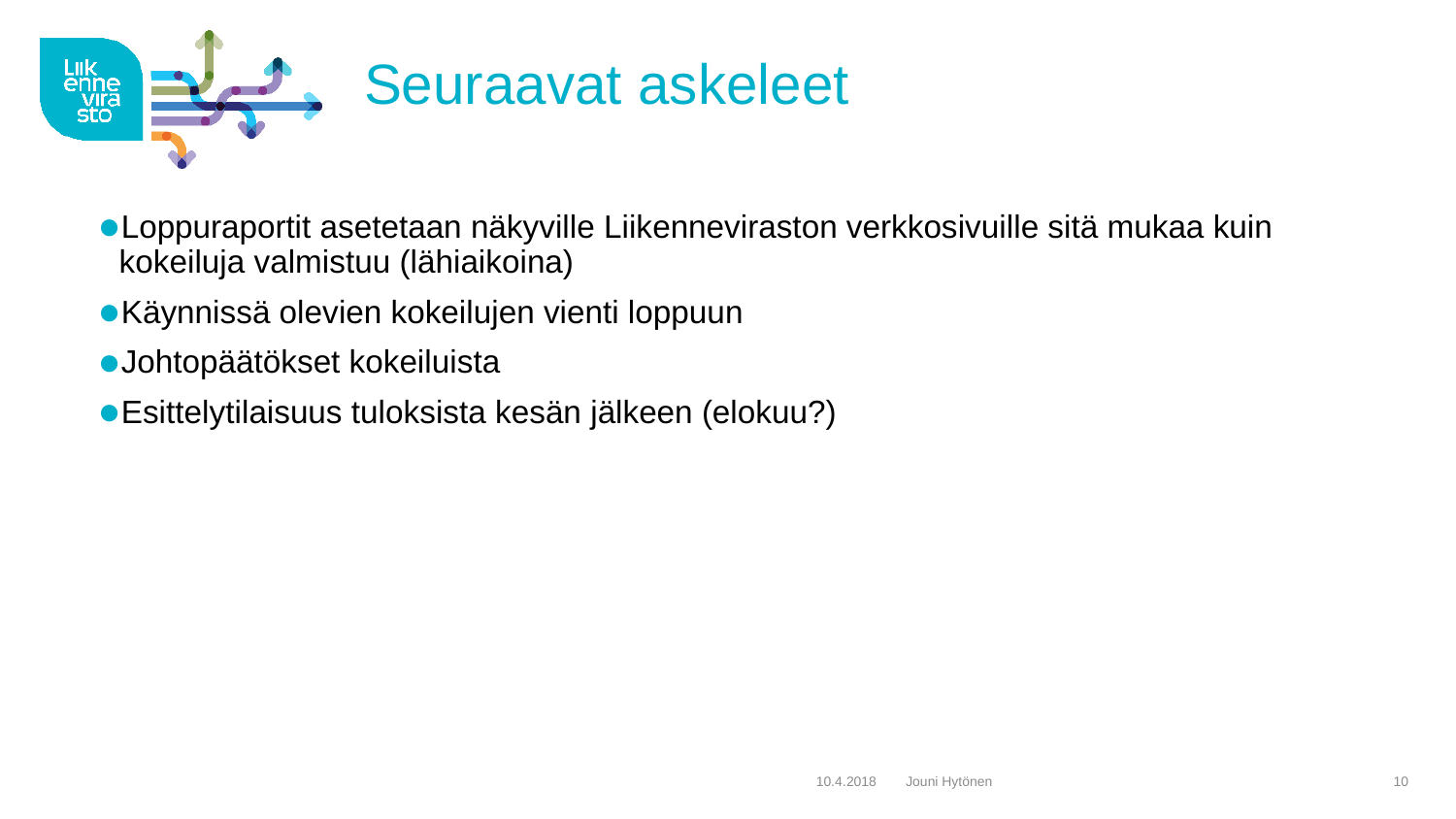

# Seuraavat askeleet
Loppuraportit asetetaan näkyville Liikenneviraston verkkosivuille sitä mukaa kuin kokeiluja valmistuu (lähiaikoina)
Käynnissä olevien kokeilujen vienti loppuun
Johtopäätökset kokeiluista
Esittelytilaisuus tuloksista kesän jälkeen (elokuu?)
10.4.2018
Jouni Hytönen
10